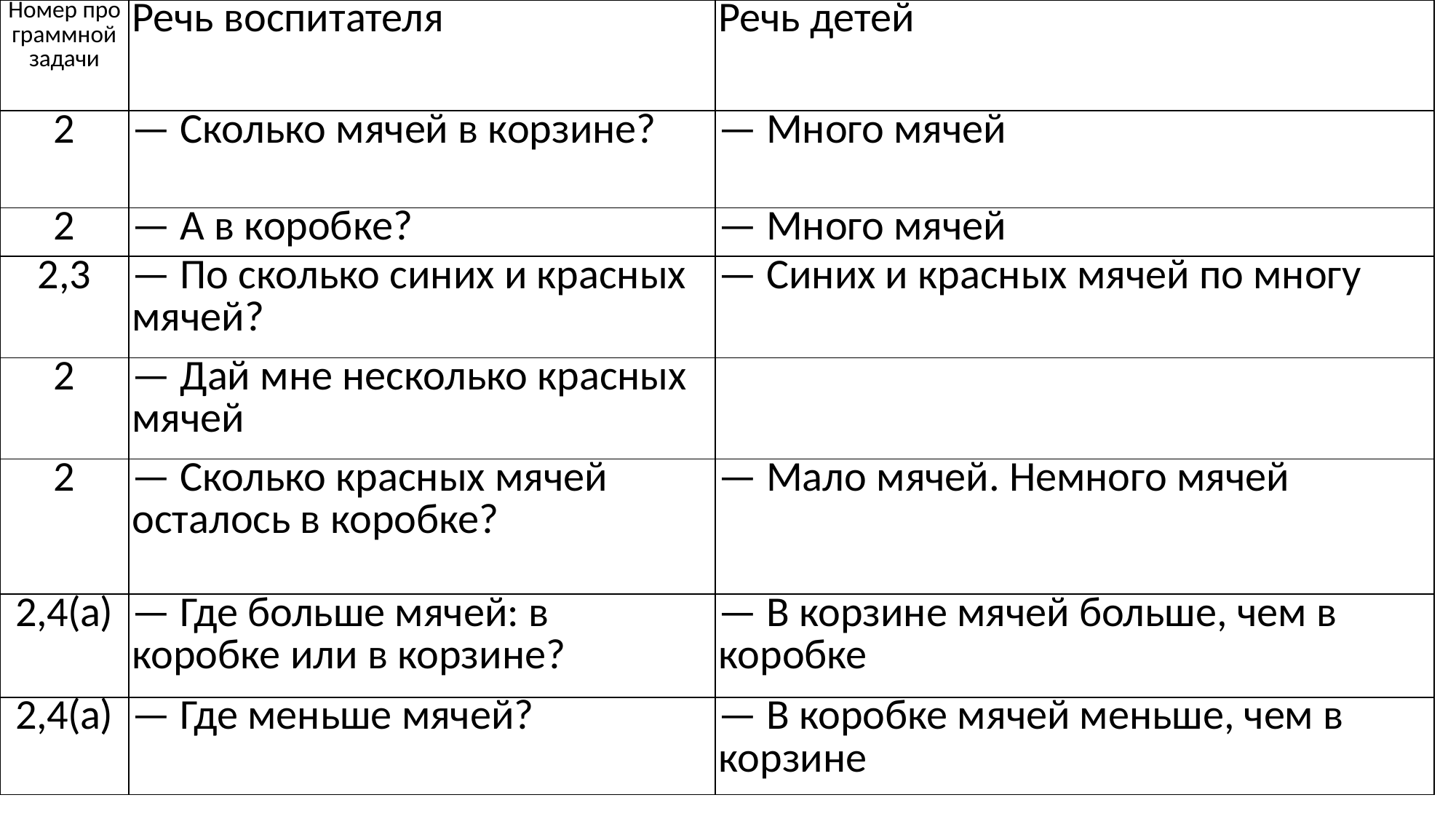

| Номер про­граммной задачи | Речь воспитателя | Речь детей |
| --- | --- | --- |
| 2 | — Сколько мячей в корзине? | — Много мячей |
| 2 | — А в коробке? | — Много мячей |
| 2,3 | — По сколько синих и красных мячей? | — Синих и красных мячей по многу |
| 2 | — Дай мне несколько красных мячей |  |
| 2 | — Сколько красных мячей осталось в коробке? | — Мало мячей. Немного мячей |
| 2,4(а) | — Где больше мячей: в коробке или в корзине? | — В корзине мячей больше, чем в коробке |
| 2,4(а) | — Где меньше мячей? | — В коробке мячей меньше, чем в корзине |